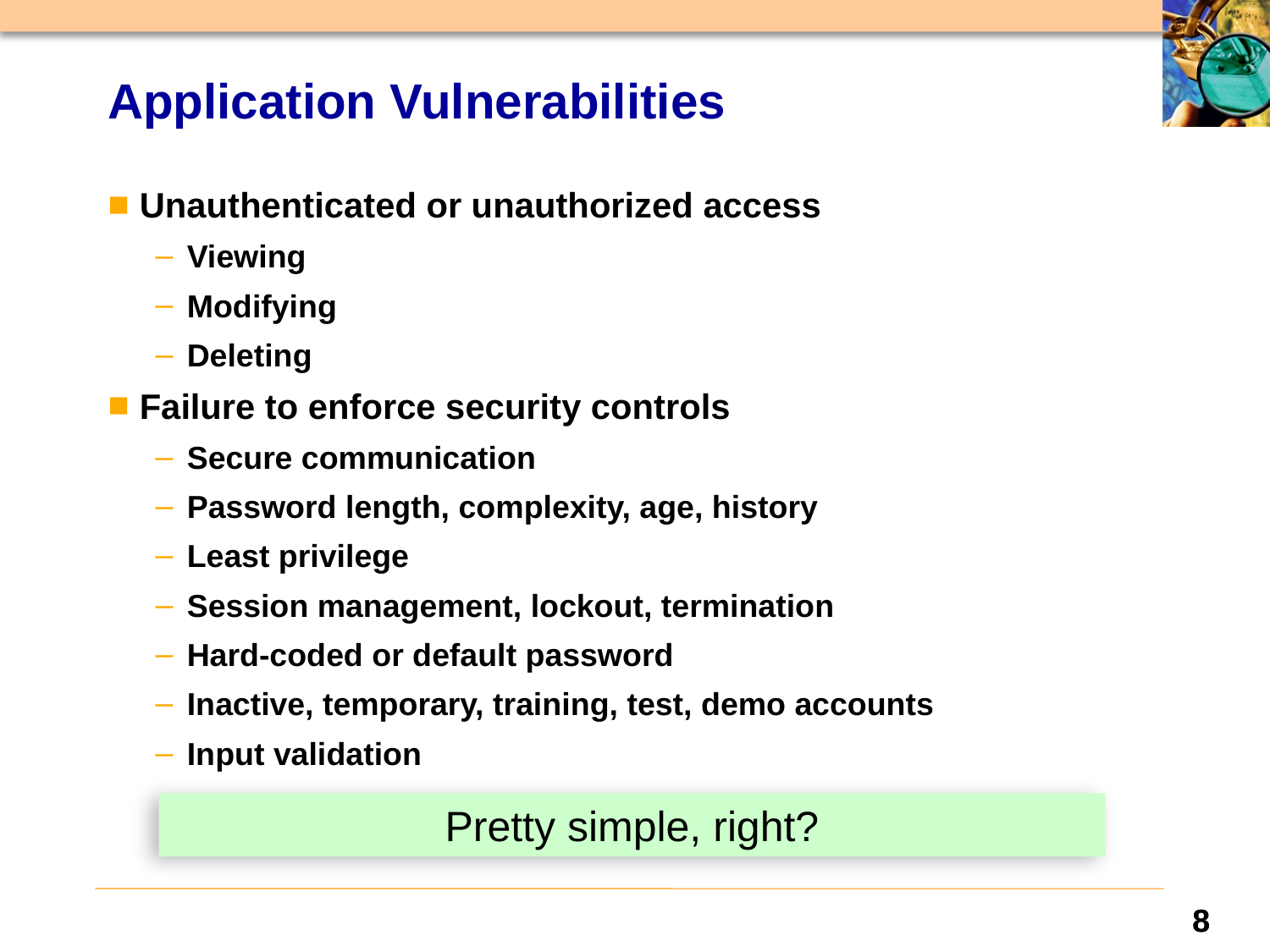

# Application Vulnerabilities
Unauthenticated or unauthorized access
Viewing
Modifying
Deleting
Failure to enforce security controls
Secure communication
Password length, complexity, age, history
Least privilege
Session management, lockout, termination
Hard-coded or default password
Inactive, temporary, training, test, demo accounts
Input validation

Pretty simple, right?
8